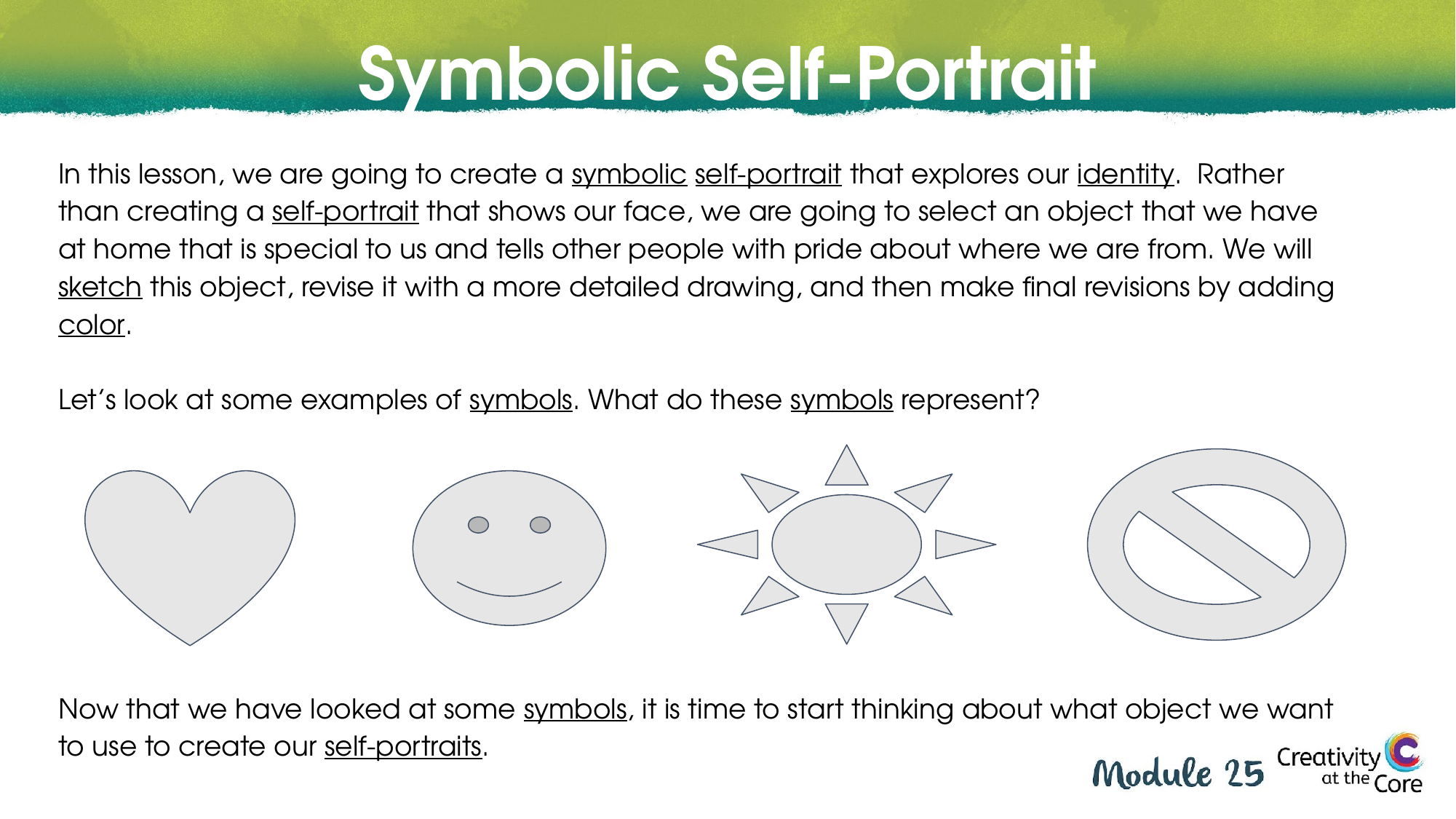

Symbolic Self-Portrait
In this lesson, we are going to create a symbolic self-portrait that explores our identity.  Rather than creating a self-portrait that shows our face, we are going to select an object that we have at home that is special to us and tells other people with pride about where we are from. We will sketch this object, revise it with a more detailed drawing, and then make final revisions by adding color.

Let’s look at some examples of symbols. What do these symbols represent?

Now that we have looked at some symbols, it is time to start thinking about what object we want to use to create our self-portraits.